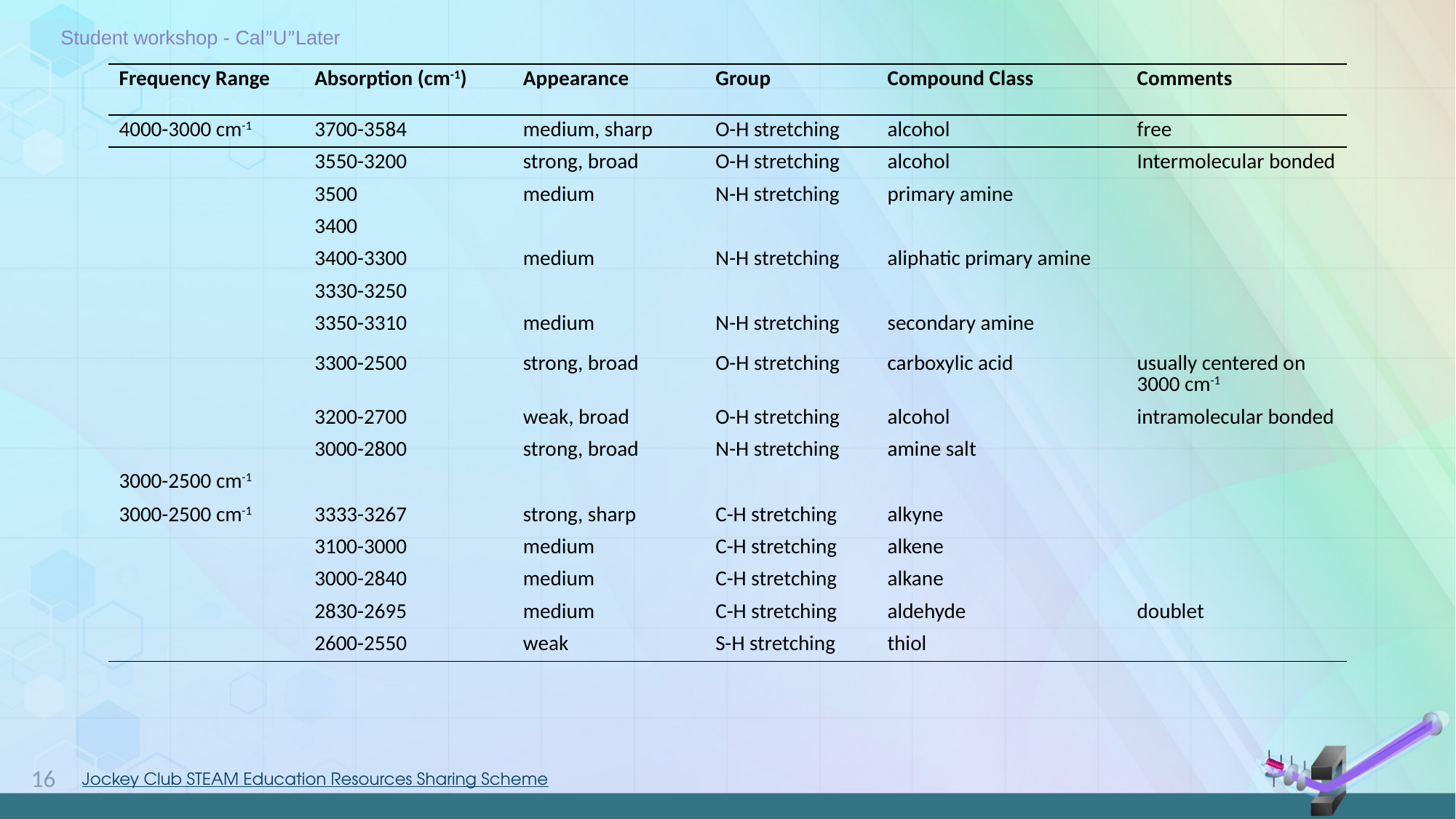

| Frequency Range | Absorption (cm-1) | Appearance | Group | Compound Class | Comments |
| --- | --- | --- | --- | --- | --- |
| 4000-3000 cm-1 | 3700-3584 | medium, sharp | O-H stretching | alcohol | free |
|  | 3550-3200 | strong, broad | O-H stretching | alcohol | Intermolecular bonded |
|  | 3500 | medium | N-H stretching | primary amine |  |
|  | 3400 |  |  |  |  |
|  | 3400-3300 | medium | N-H stretching | aliphatic primary amine |  |
|  | 3330-3250 |  |  |  |  |
|  | 3350-3310 | medium | N-H stretching | secondary amine |  |
|  | 3300-2500 | strong, broad | O-H stretching | carboxylic acid | usually centered on 3000 cm-1 |
|  | 3200-2700 | weak, broad | O-H stretching | alcohol | intramolecular bonded |
|  | 3000-2800 | strong, broad | N-H stretching | amine salt |  |
| 3000-2500 cm-1 |  |  |  |  |  |
| 3000-2500 cm-1 | 3333-3267 | strong, sharp | C-H stretching | alkyne |  |
|  | 3100-3000 | medium | C-H stretching | alkene |  |
|  | 3000-2840 | medium | C-H stretching | alkane |  |
|  | 2830-2695 | medium | C-H stretching | aldehyde | doublet |
|  | 2600-2550 | weak | S-H stretching | thiol |  |
16